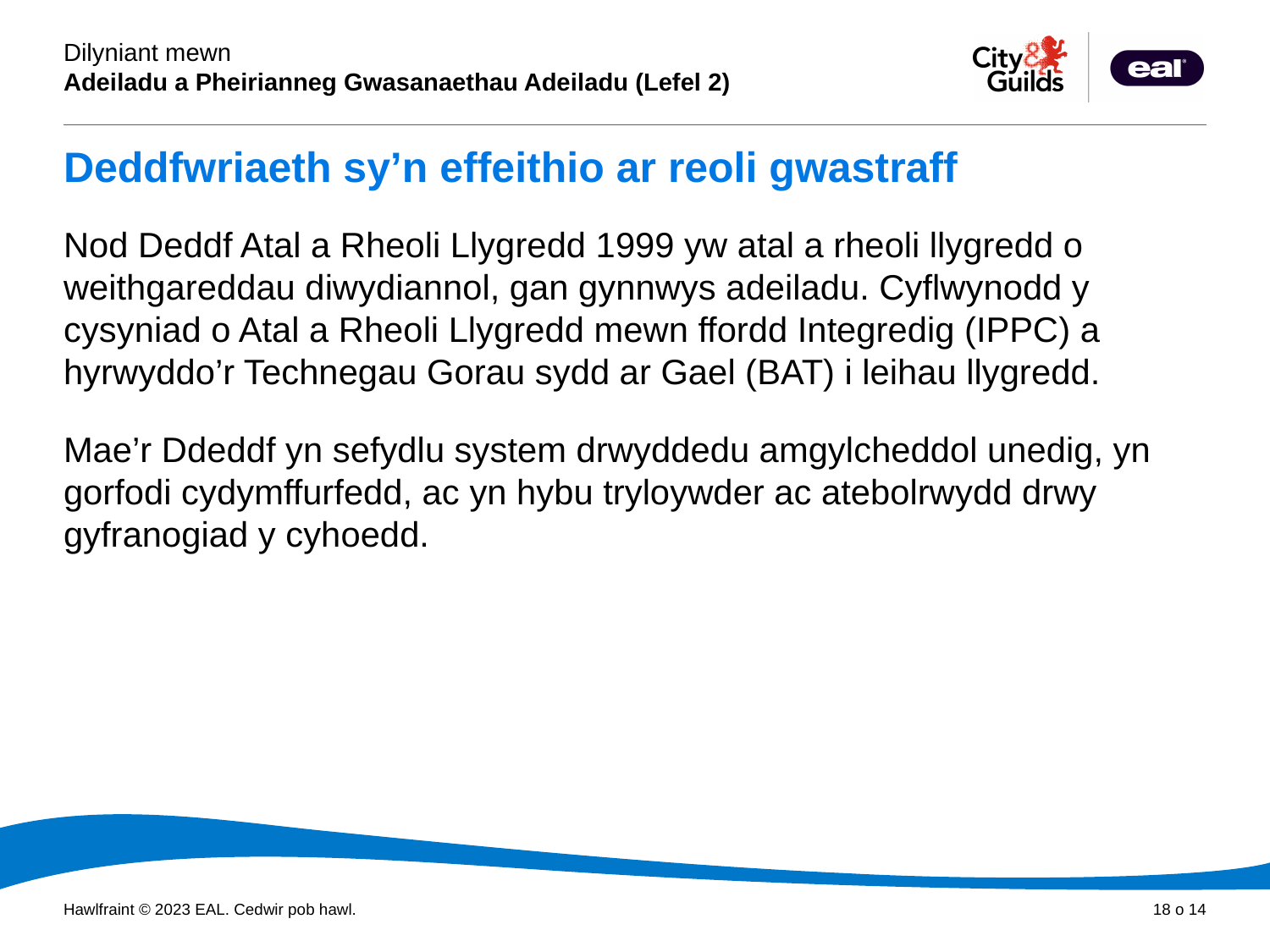

# Deddfwriaeth sy’n effeithio ar reoli gwastraff
Nod Deddf Atal a Rheoli Llygredd 1999 yw atal a rheoli llygredd o weithgareddau diwydiannol, gan gynnwys adeiladu. Cyflwynodd y cysyniad o Atal a Rheoli Llygredd mewn ffordd Integredig (IPPC) a hyrwyddo’r Technegau Gorau sydd ar Gael (BAT) i leihau llygredd.
Mae’r Ddeddf yn sefydlu system drwyddedu amgylcheddol unedig, yn gorfodi cydymffurfedd, ac yn hybu tryloywder ac atebolrwydd drwy gyfranogiad y cyhoedd.